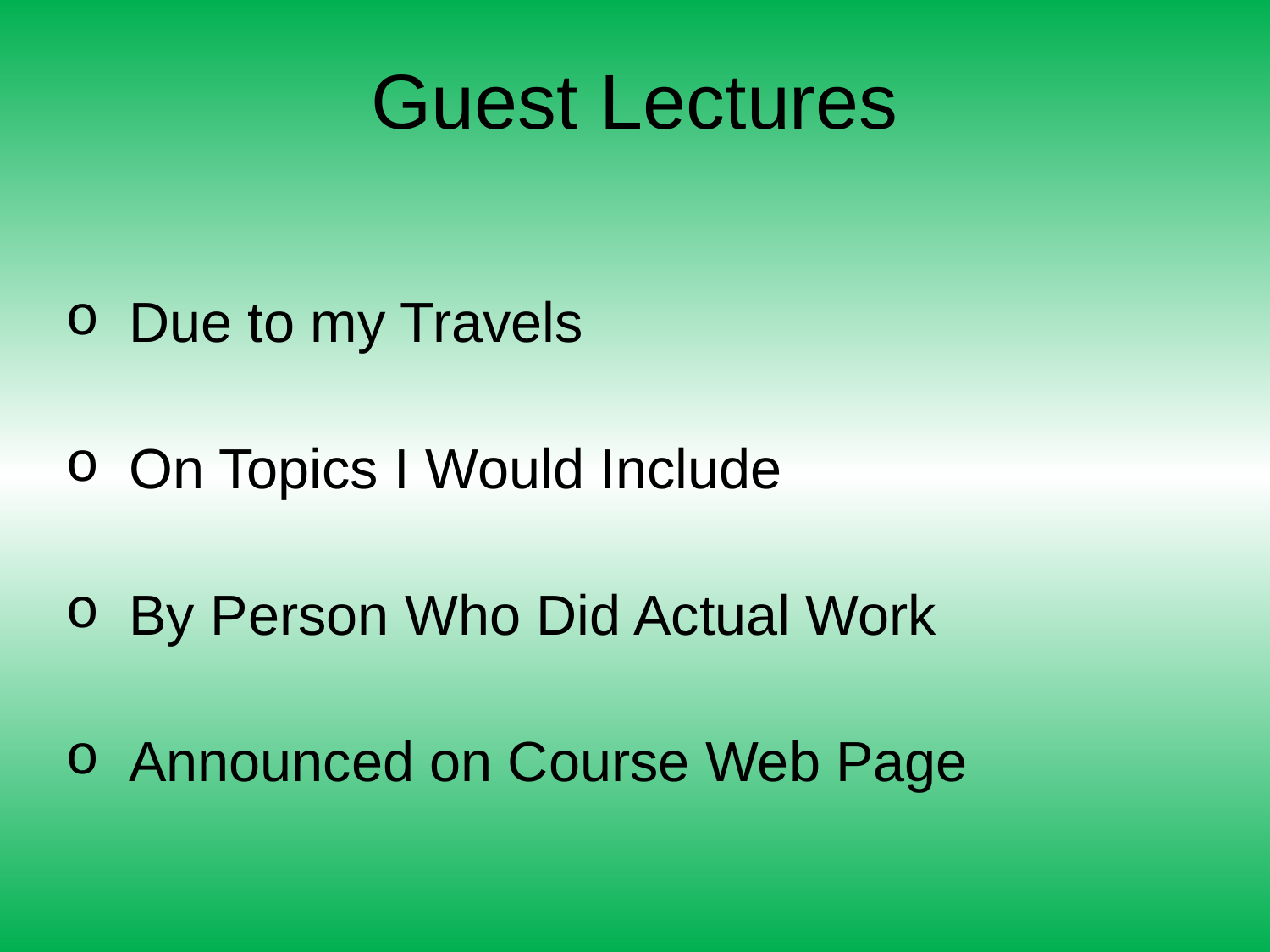

# Guest Lectures
 Due to my Travels
 On Topics I Would Include
 By Person Who Did Actual Work
 Announced on Course Web Page